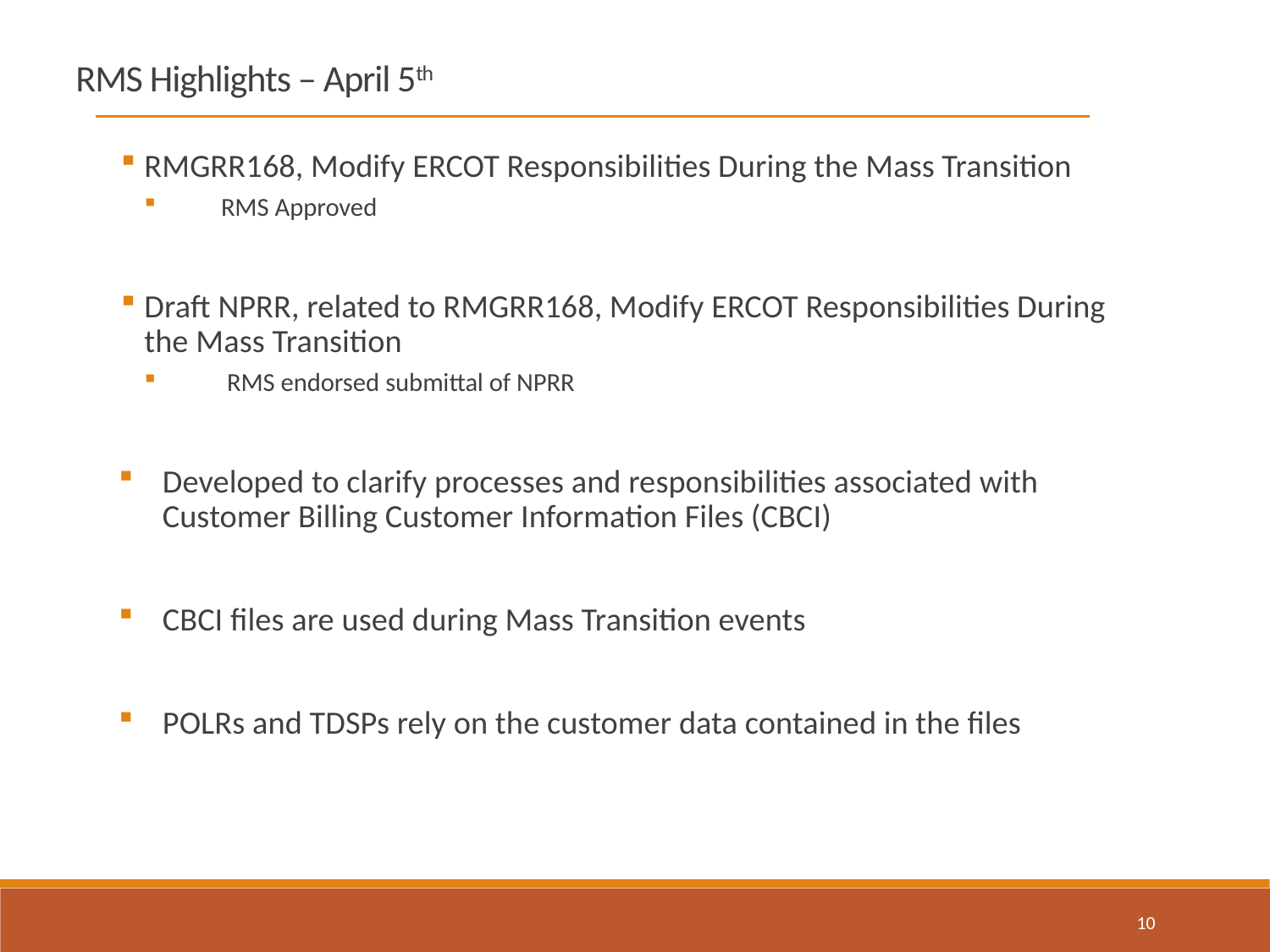

RMS Highlights – April 5th

RMGRR168, Modify ERCOT Responsibilities During the Mass Transition
         RMS Approved

Draft NPRR, related to RMGRR168, Modify ERCOT Responsibilities During the Mass Transition
          RMS endorsed submittal of NPRR

Developed to clarify processes and responsibilities associated with Customer Billing Customer Information Files (CBCI)

CBCI files are used during Mass Transition events

POLRs and TDSPs rely on the customer data contained in the files

10